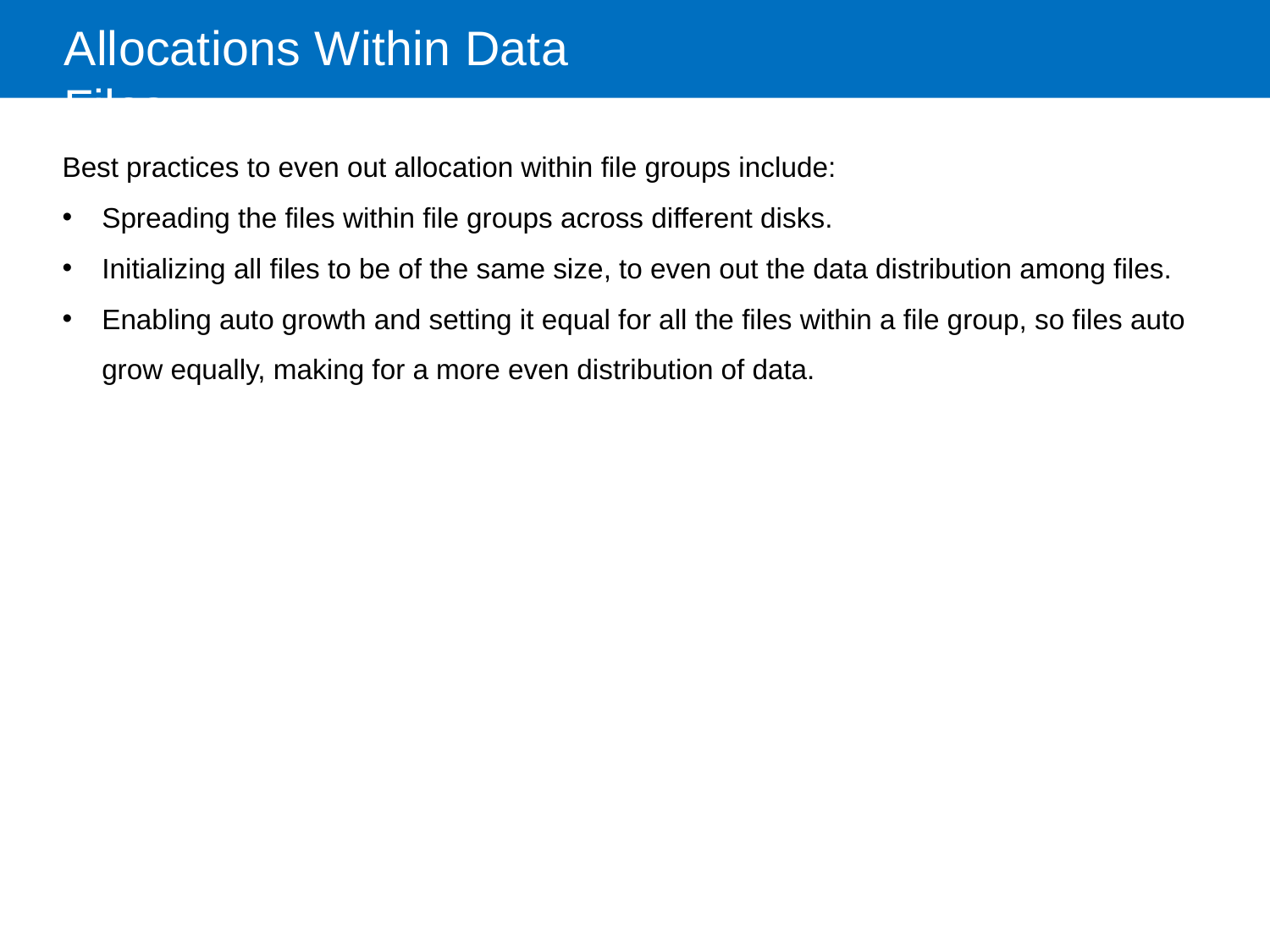

# Allocations Within Data Files
Best practices to even out allocation within file groups include:
Spreading the files within file groups across different disks.
Initializing all files to be of the same size, to even out the data distribution among files.
Enabling auto growth and setting it equal for all the files within a file group, so files auto grow equally, making for a more even distribution of data.